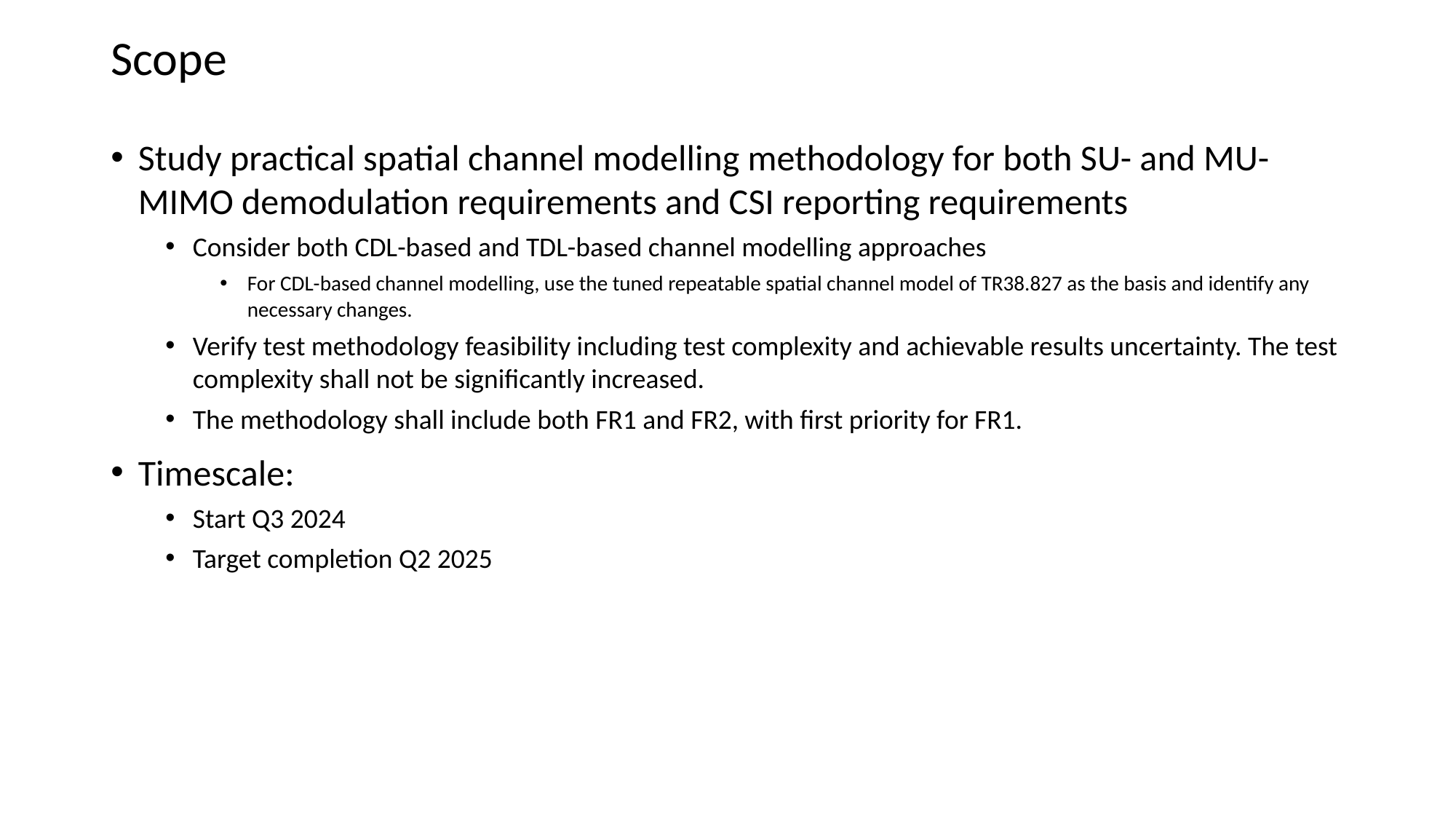

# Scope
Study practical spatial channel modelling methodology for both SU- and MU-MIMO demodulation requirements and CSI reporting requirements
Consider both CDL-based and TDL-based channel modelling approaches
For CDL-based channel modelling, use the tuned repeatable spatial channel model of TR38.827 as the basis and identify any necessary changes.
Verify test methodology feasibility including test complexity and achievable results uncertainty. The test complexity shall not be significantly increased.
The methodology shall include both FR1 and FR2, with first priority for FR1.
Timescale:
Start Q3 2024
Target completion Q2 2025